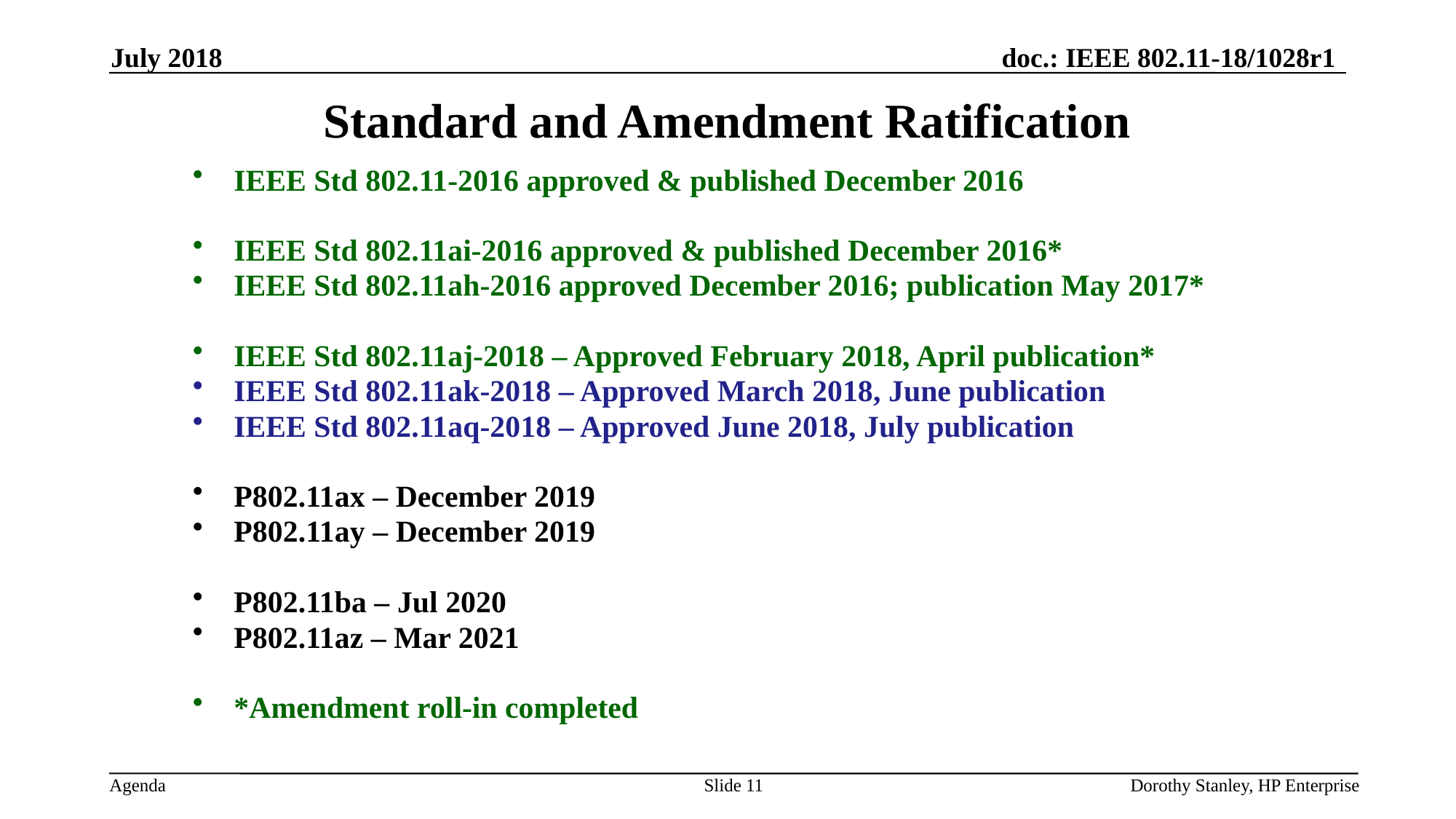

July 2018
Standard and Amendment Ratification
IEEE Std 802.11-2016 approved & published December 2016

IEEE Std 802.11ai-2016 approved & published December 2016*
IEEE Std 802.11ah-2016 approved December 2016; publication May 2017*

IEEE Std 802.11aj-2018 – Approved February 2018, April publication*
IEEE Std 802.11ak-2018 – Approved March 2018, June publication
IEEE Std 802.11aq-2018 – Approved June 2018, July publication

P802.11ax – December 2019
P802.11ay – December 2019

P802.11ba – Jul 2020
P802.11az – Mar 2021

*Amendment roll-in completed
Slide 11
Dorothy Stanley, HP Enterprise